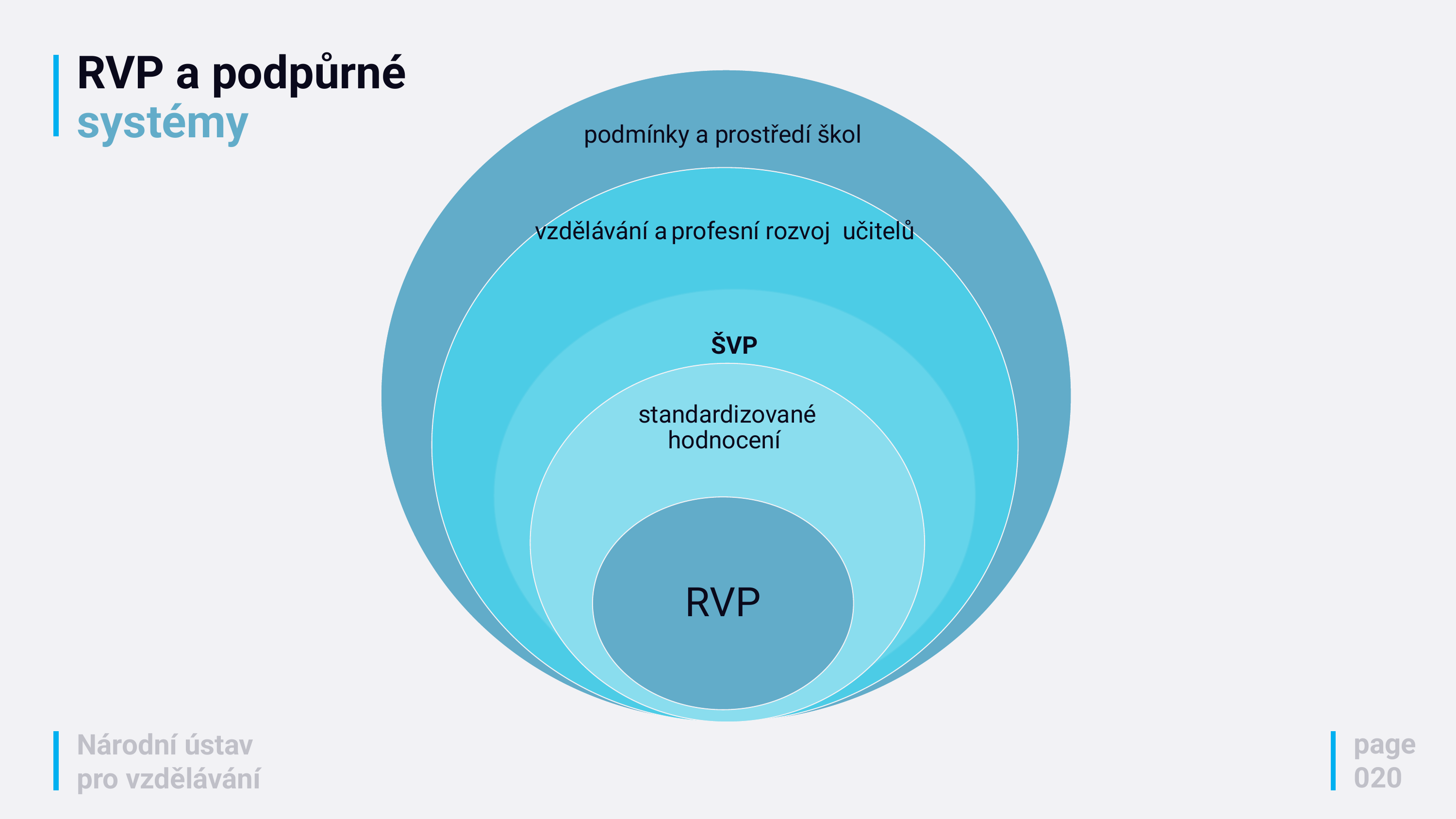

# RVP a podpůrné systémy
podmínky a prostředí škol
vzdělávání a profesní rozvoj  učitelů
ŠVP
standardizované hodnocení
RVP
page
020